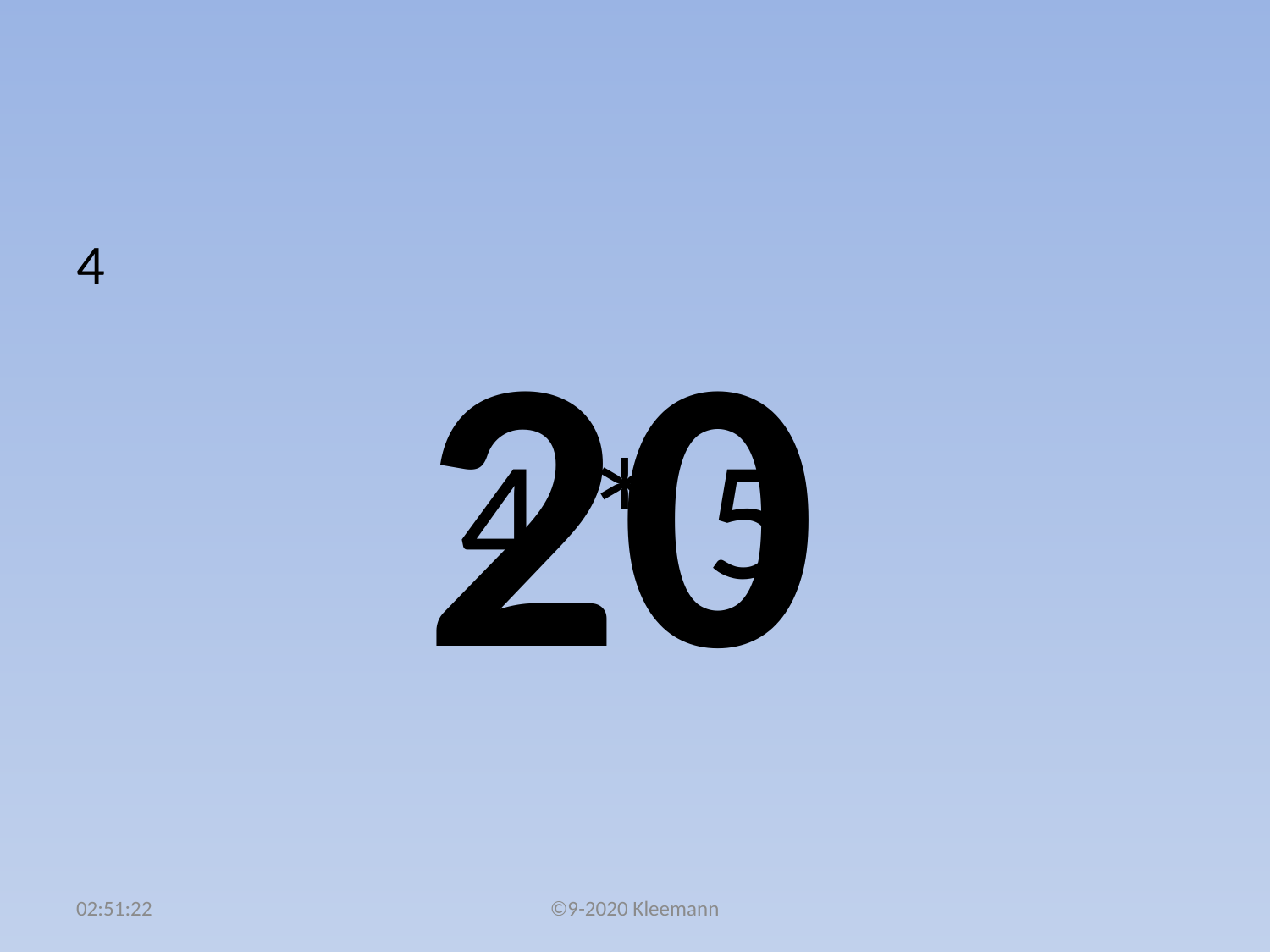

#
4

          4 * 5
20
02:51:22
©9-2020 Kleemann